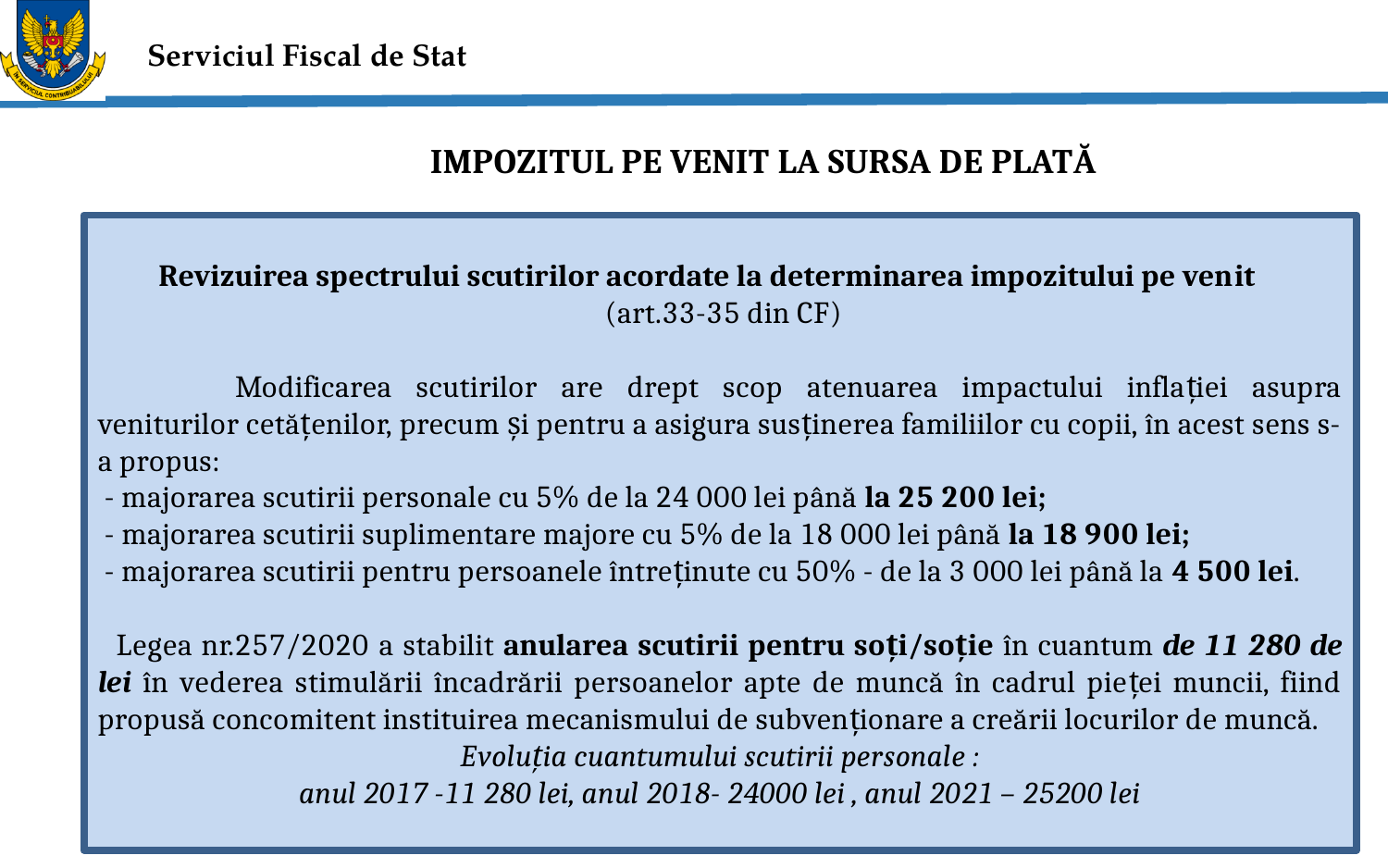

IMPOZITUL PE VENIT LA SURSA DE PLATĂ

Revizuirea spectrului scutirilor acordate la determinarea impozitului pe venit
 (art.33-35 din CF)

	Modificarea scutirilor are drept scop atenuarea impactului inflației asupra veniturilor cetățenilor, precum și pentru a asigura susținerea familiilor cu copii, în acest sens s-a propus:
 - majorarea scutirii personale cu 5% de la 24 000 lei până la 25 200 lei;
 - majorarea scutirii suplimentare majore cu 5% de la 18 000 lei până la 18 900 lei;
 - majorarea scutirii pentru persoanele întreținute cu 50% - de la 3 000 lei până la 4 500 lei.

  Legea nr.257/2020 a stabilit anularea scutirii pentru soți/soție în cuantum de 11 280 de lei în vederea stimulării încadrării persoanelor apte de muncă în cadrul pieței muncii, fiind propusă concomitent instituirea mecanismului de subvenționare a creării locurilor de muncă.
Evoluția cuantumului scutirii personale :
anul 2017 -11 280 lei, anul 2018- 24000 lei , anul 2021 – 25200 lei
3